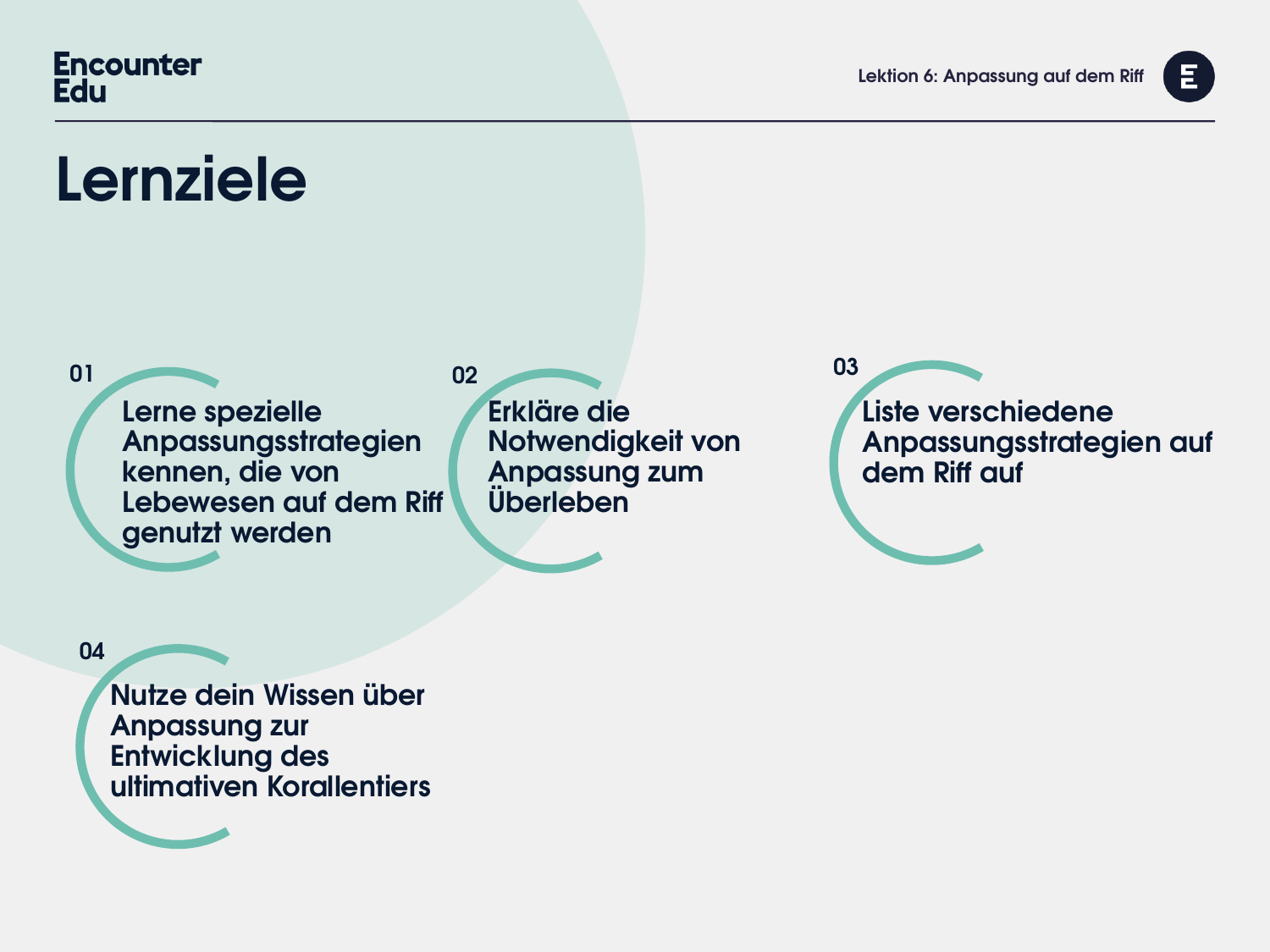

# Lektion 6: Anpassung auf dem Riff
Lernziele
Lerne spezielle Anpassungsstrategien kennen, die von Lebewesen auf dem Riff genutzt werden
Erkläre die Notwendigkeit von Anpassung zum Überleben
Liste verschiedene Anpassungsstrategien auf dem Riff auf
Nutze dein Wissen über Anpassung zur Entwicklung des ultimativen Korallentiers